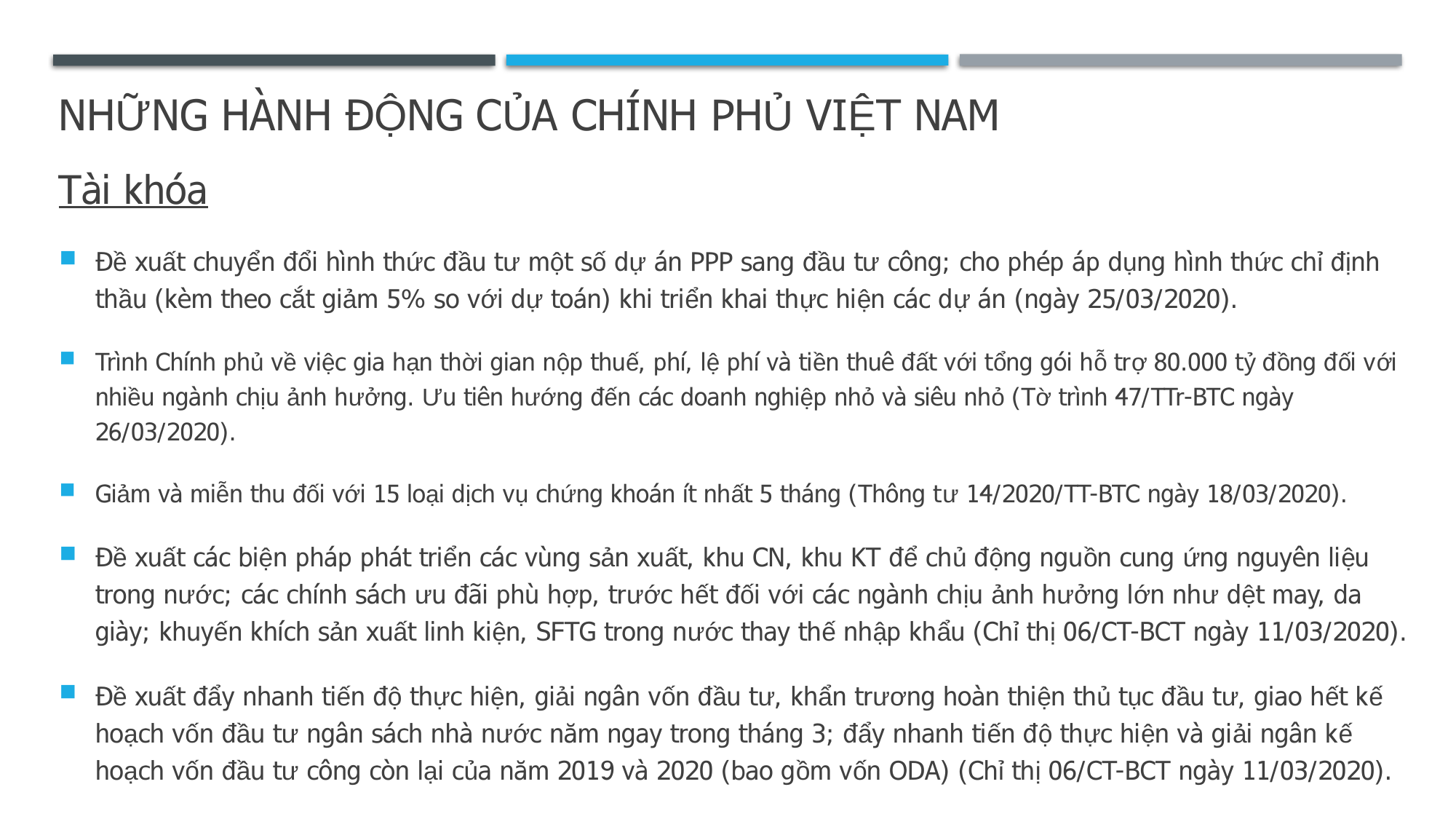

# Những Hành động của chính phủ việt nam
Tài khóa
Đề xuất chuyển đổi hình thức đầu tư một số dự án PPP sang đầu tư công; cho phép áp dụng hình thức chỉ định thầu (kèm theo cắt giảm 5% so với dự toán) khi triển khai thực hiện các dự án (ngày 25/03/2020).
Trình Chính phủ về việc gia hạn thời gian nộp thuế, phí, lệ phí và tiền thuê đất với tổng gói hỗ trợ 80.000 tỷ đồng đối với nhiều ngành chịu ảnh hưởng. Ưu tiên hướng đến các doanh nghiệp nhỏ và siêu nhỏ (Tờ trình 47/TTr-BTC ngày 26/03/2020).
Giảm và miễn thu đối với 15 loại dịch vụ chứng khoán ít nhất 5 tháng (Thông tư 14/2020/TT-BTC ngày 18/03/2020).
Đề xuất các biện pháp phát triển các vùng sản xuất, khu CN, khu KT để chủ động nguồn cung ứng nguyên liệu trong nước; các chính sách ưu đãi phù hợp, trước hết đối với các ngành chịu ảnh hưởng lớn như dệt may, da giày; khuyến khích sản xuất linh kiện, SFTG trong nước thay thế nhập khẩu (Chỉ thị 06/CT-BCT ngày 11/03/2020).
Đề xuất đẩy nhanh tiến độ thực hiện, giải ngân vốn đầu tư, khẩn trương hoàn thiện thủ tục đầu tư, giao hết kế hoạch vốn đầu tư ngân sách nhà nước năm ngay trong tháng 3; đẩy nhanh tiến độ thực hiện và giải ngân kế hoạch vốn đầu tư công còn lại của năm 2019 và 2020 (bao gồm vốn ODA) (Chỉ thị 06/CT-BCT ngày 11/03/2020).